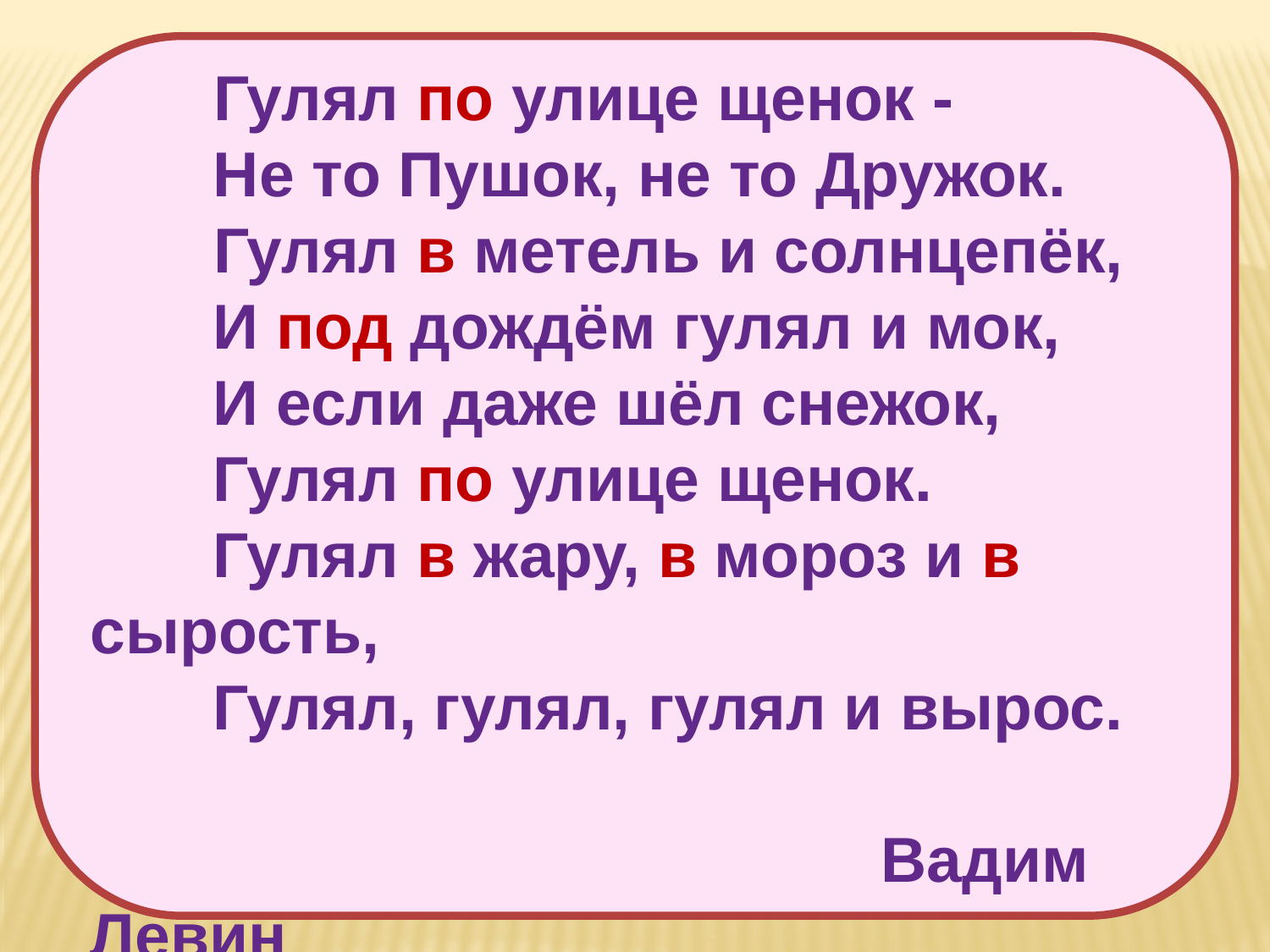

Гулял по улице щенок -
       Не то Пушок, не то Дружок.
       Гулял в метель и солнцепёк,
       И под дождём гулял и мок,
       И если даже шёл снежок,
       Гулял по улице щенок.
       Гулял в жару, в мороз и в сырость,
       Гулял, гулял, гулял и вырос.

                                             Вадим Левин